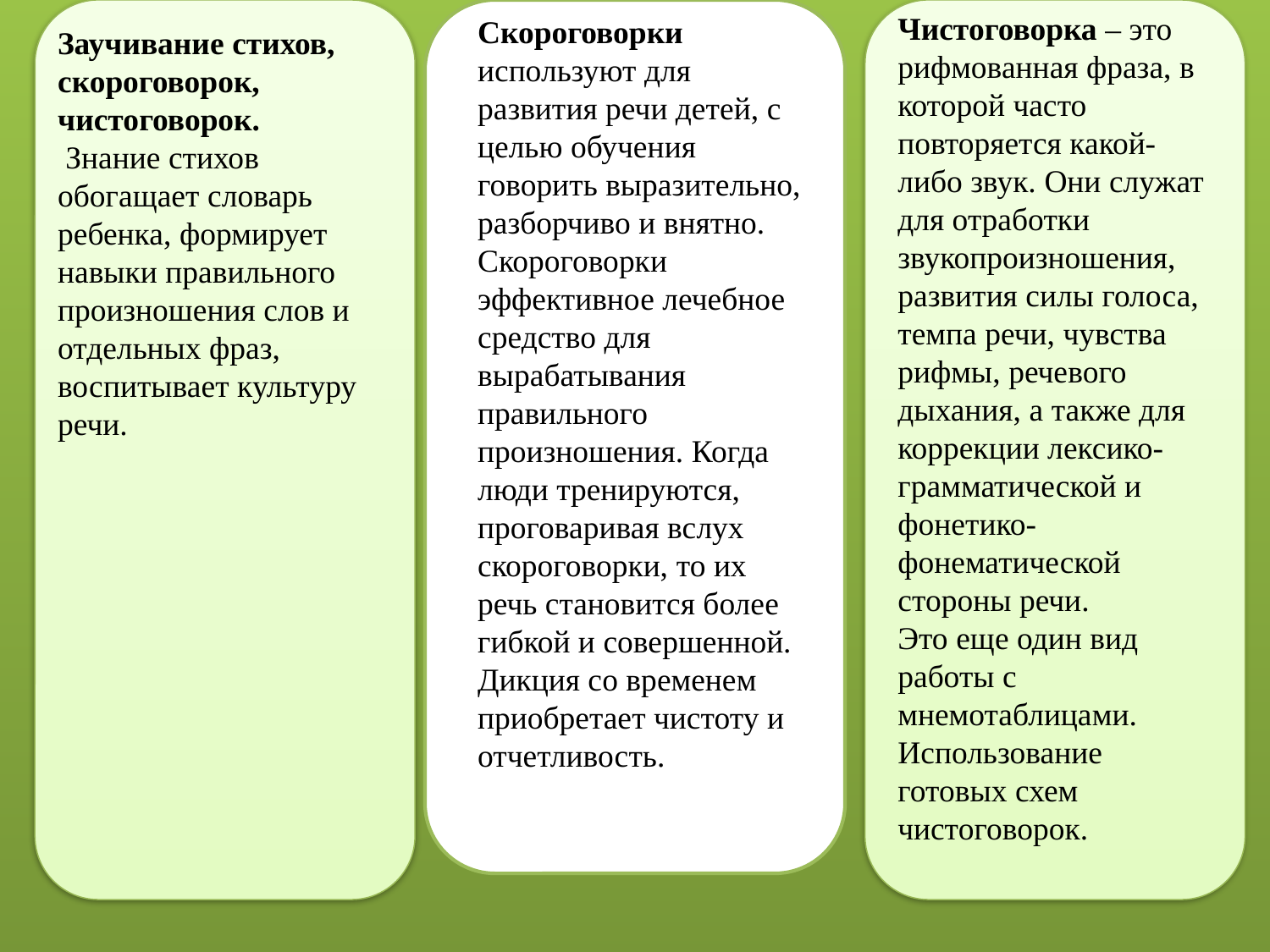

Чистоговорка – это рифмованная фраза, в которой часто повторяется какой-либо звук. Они служат для отработки звукопроизношения, развития силы голоса, темпа речи, чувства рифмы, речевого дыхания, а также для коррекции лексико-грамматической и фонетико-фонематической стороны речи.
Это еще один вид работы с мнемотаблицами. Использование готовых схем чистоговорок.
Скороговорки используют для развития речи детей, с целью обучения говорить выразительно, разборчиво и внятно. Скороговорки эффективное лечебное средство для вырабатывания правильного произношения. Когда люди тренируются, проговаривая вслух скороговорки, то их речь становится более гибкой и совершенной. Дикция со временем приобретает чистоту и отчетливость.
Заучивание стихов, скороговорок, чистоговорок.
 Знание стихов обогащает словарь ребенка, формирует навыки правильного произношения слов и отдельных фраз, воспитывает культуру речи.